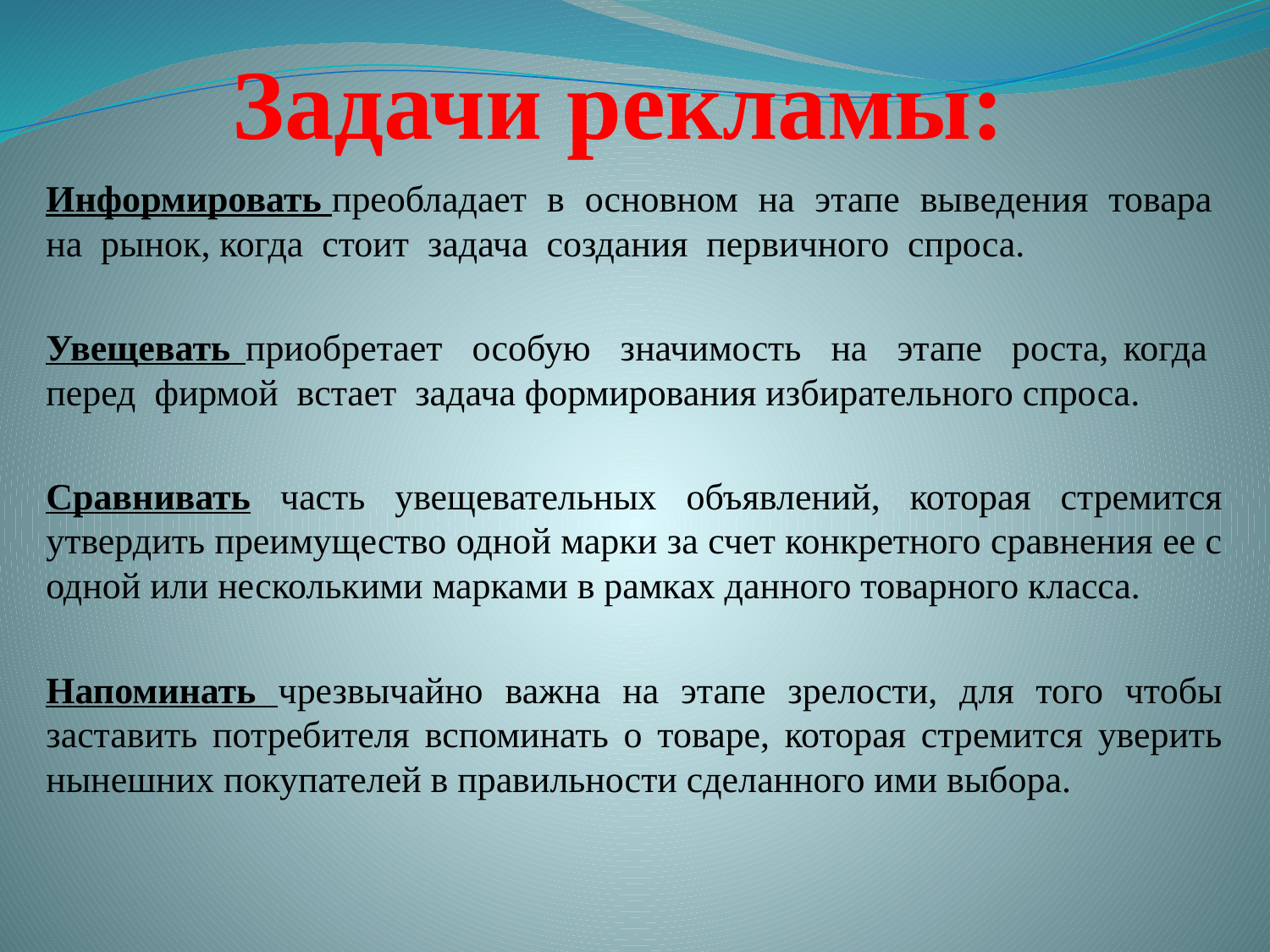

# Задачи рекламы:
Информировать преобладает  в  основном  на  этапе  выведения  товара  на  рынок, когда  стоит  задача  создания  первичного  спроса.

Увещевать приобретает  особую  значимость  на  этапе  роста, когда  перед  фирмой  встает  задача формирования избирательного спроса.

Сравнивать часть увещевательных объявлений, которая стремится утвердить преимущество одной марки за счет конкретного сравнения ее с одной или несколькими марками в рамках данного товарного класса.

Напоминать чрезвычайно важна на этапе зрелости, для того чтобы заставить потребителя вспоминать о товаре, которая стремится уверить нынешних покупателей в правильности сделанного ими выбора.